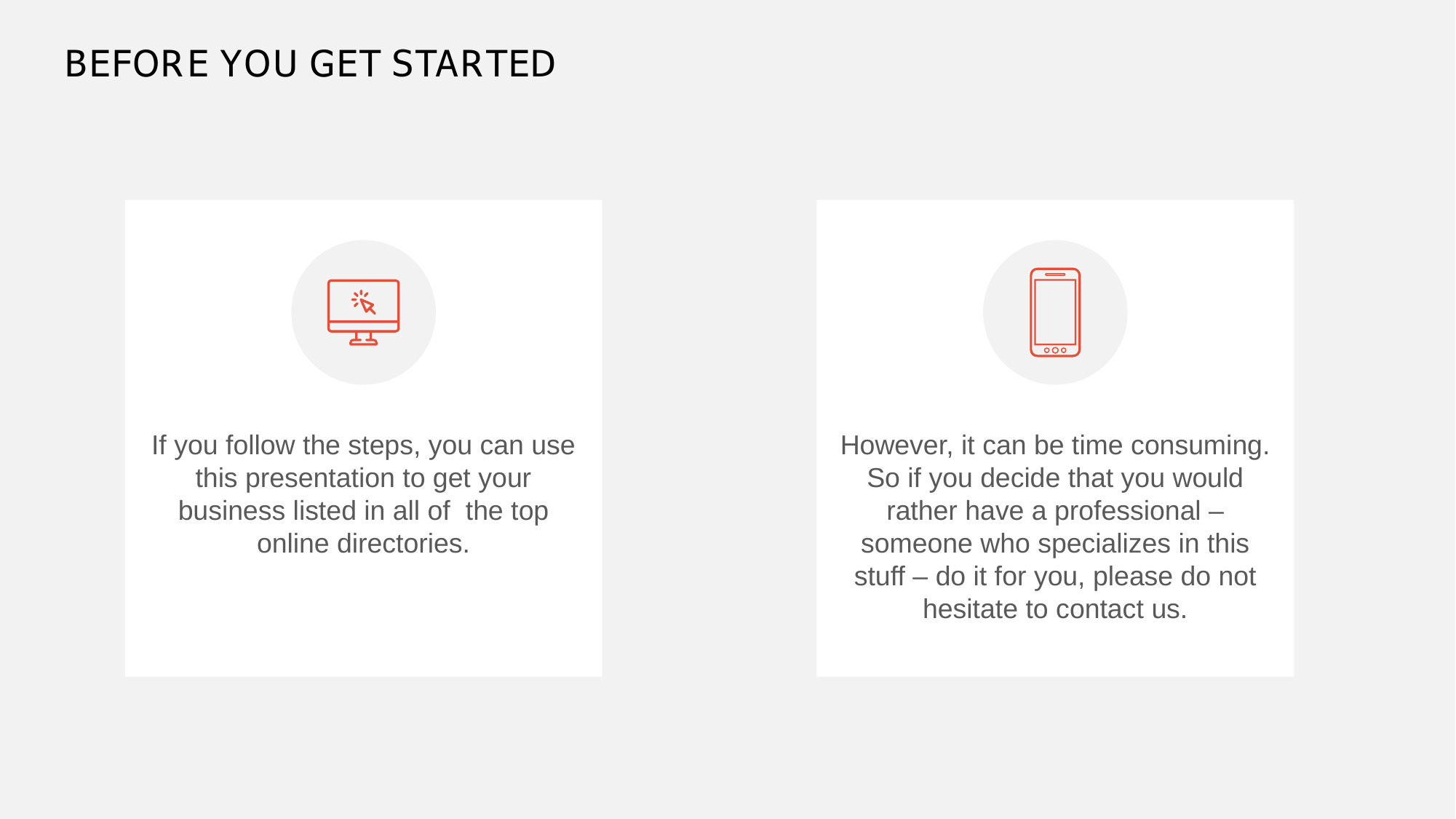

# BEFORE YOU GET STARTED
If you follow the steps, you can use this presentation to get your business listed in all of  the top online directories.
However, it can be time consuming. So if you decide that you would rather have a professional – someone who specializes in this stuff – do it for you, please do not hesitate to contact us.